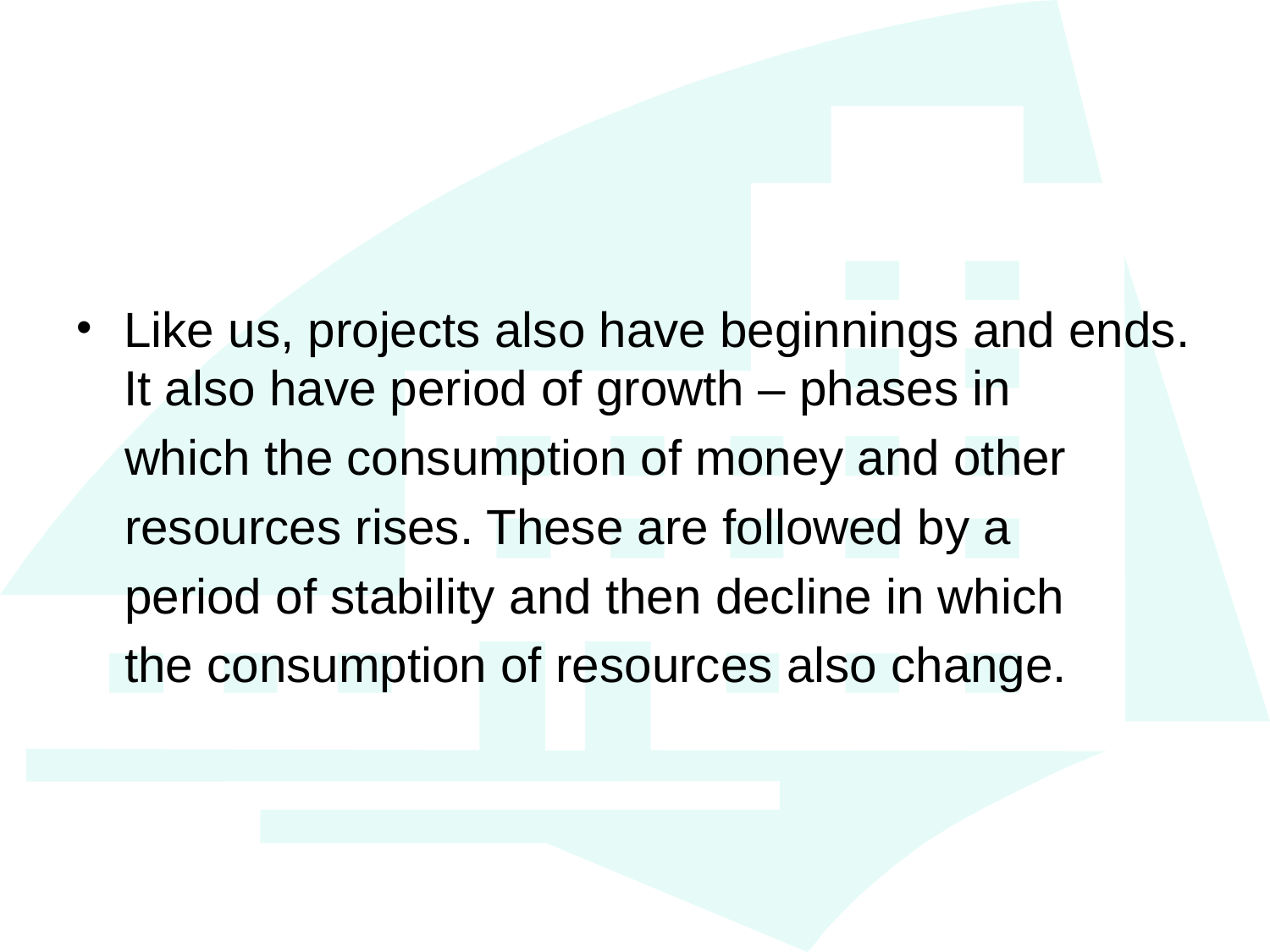

Like us, projects also have beginnings and ends. It also have period of growth – phases in
which the consumption of money and other
resources rises. These are followed by a
period of stability and then decline in which
the consumption of resources also change.